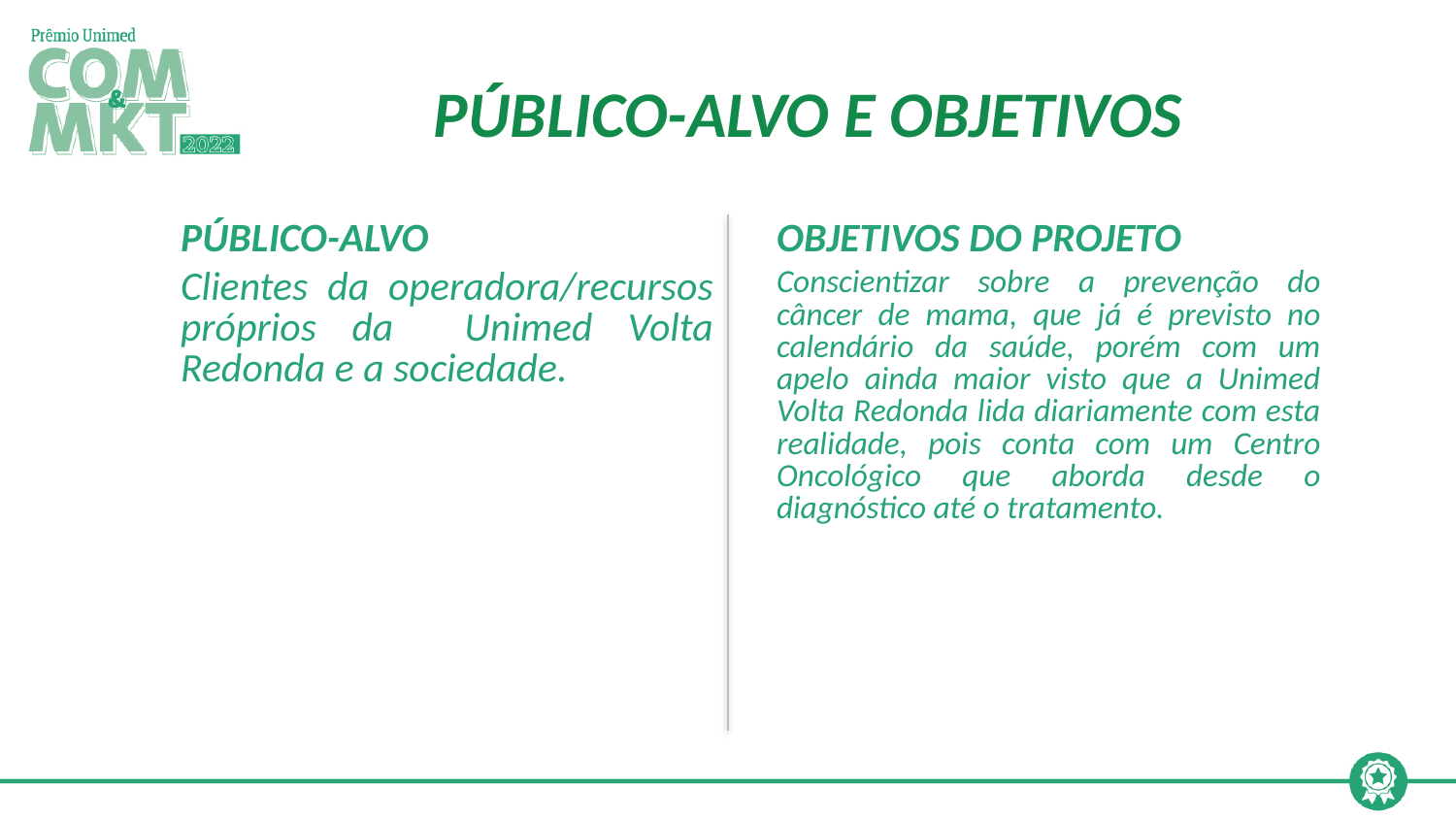

PÚBLICO-ALVO E OBJETIVOS
PÚBLICO-ALVO
Clientes da operadora/recursos próprios da  Unimed Volta Redonda e a sociedade.
OBJETIVOS DO PROJETO
Conscientizar sobre a prevenção do câncer de mama, que já é previsto no calendário da saúde, porém com um apelo ainda maior visto que a Unimed Volta Redonda lida diariamente com esta realidade, pois conta com um Centro Oncológico que aborda desde o diagnóstico até o tratamento.